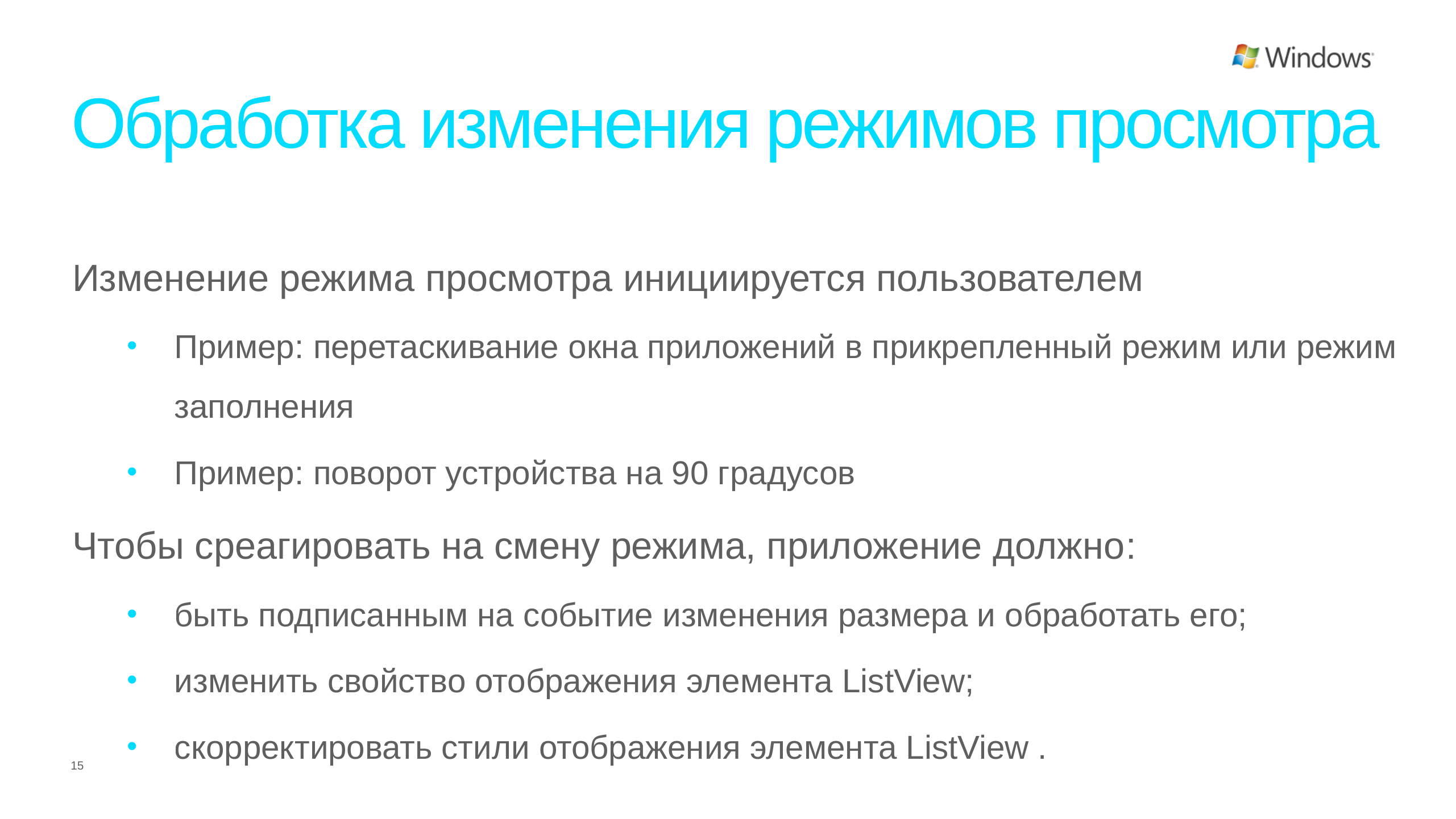

# Обработка изменения режимов просмотра
Изменение режима просмотра инициируется пользователем
Пример: перетаскивание окна приложений в прикрепленный режим или режим заполнения
Пример: поворот устройства на 90 градусов
Чтобы среагировать на смену режима, приложение должно:
быть подписанным на событие изменения размера и обработать его;
изменить свойство отображения элемента ListView;
скорректировать стили отображения элемента ListView .